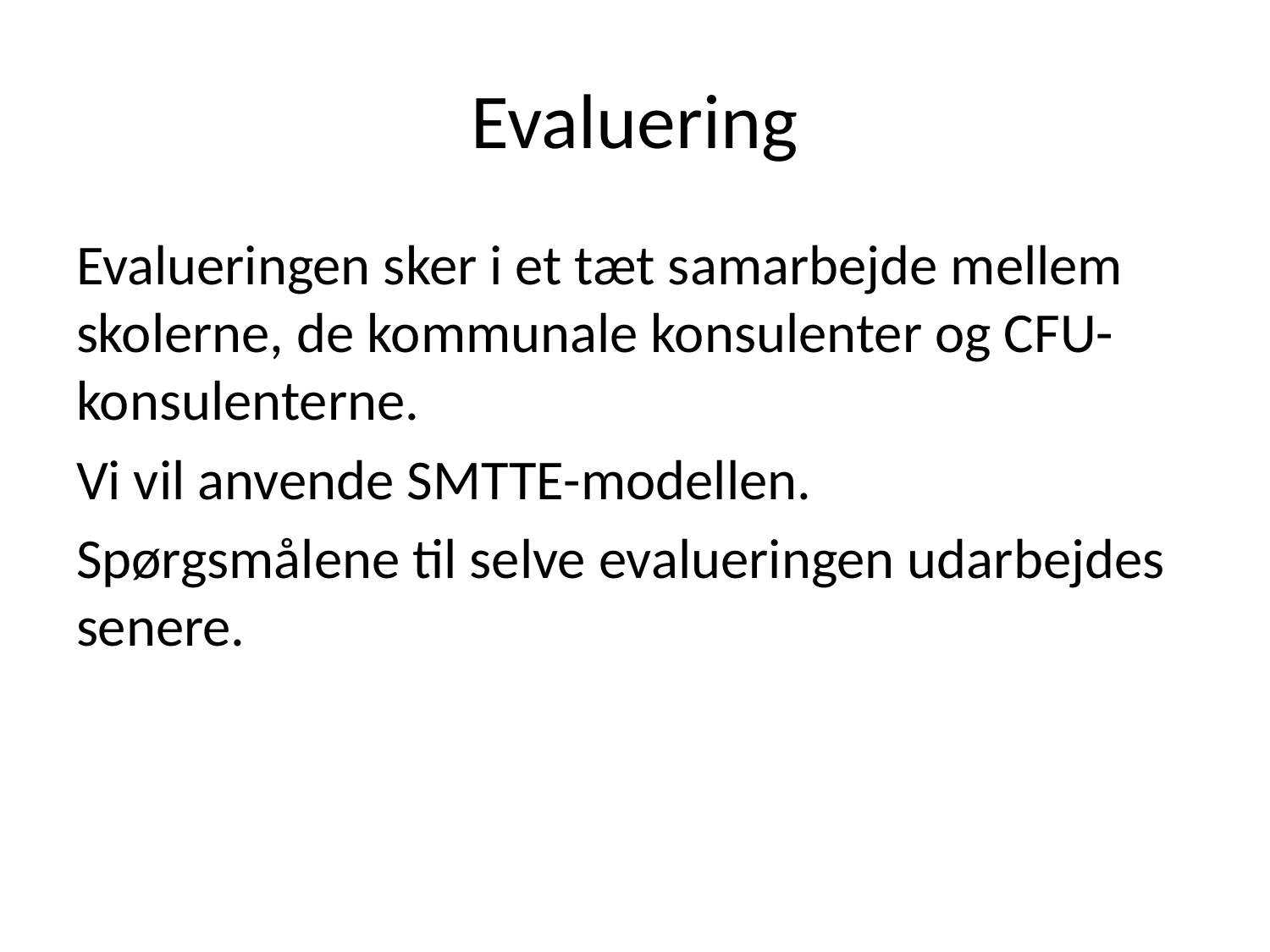

# Evaluering
Evalueringen sker i et tæt samarbejde mellem skolerne, de kommunale konsulenter og CFU-konsulenterne.
Vi vil anvende SMTTE-modellen.
Spørgsmålene til selve evalueringen udarbejdes senere.